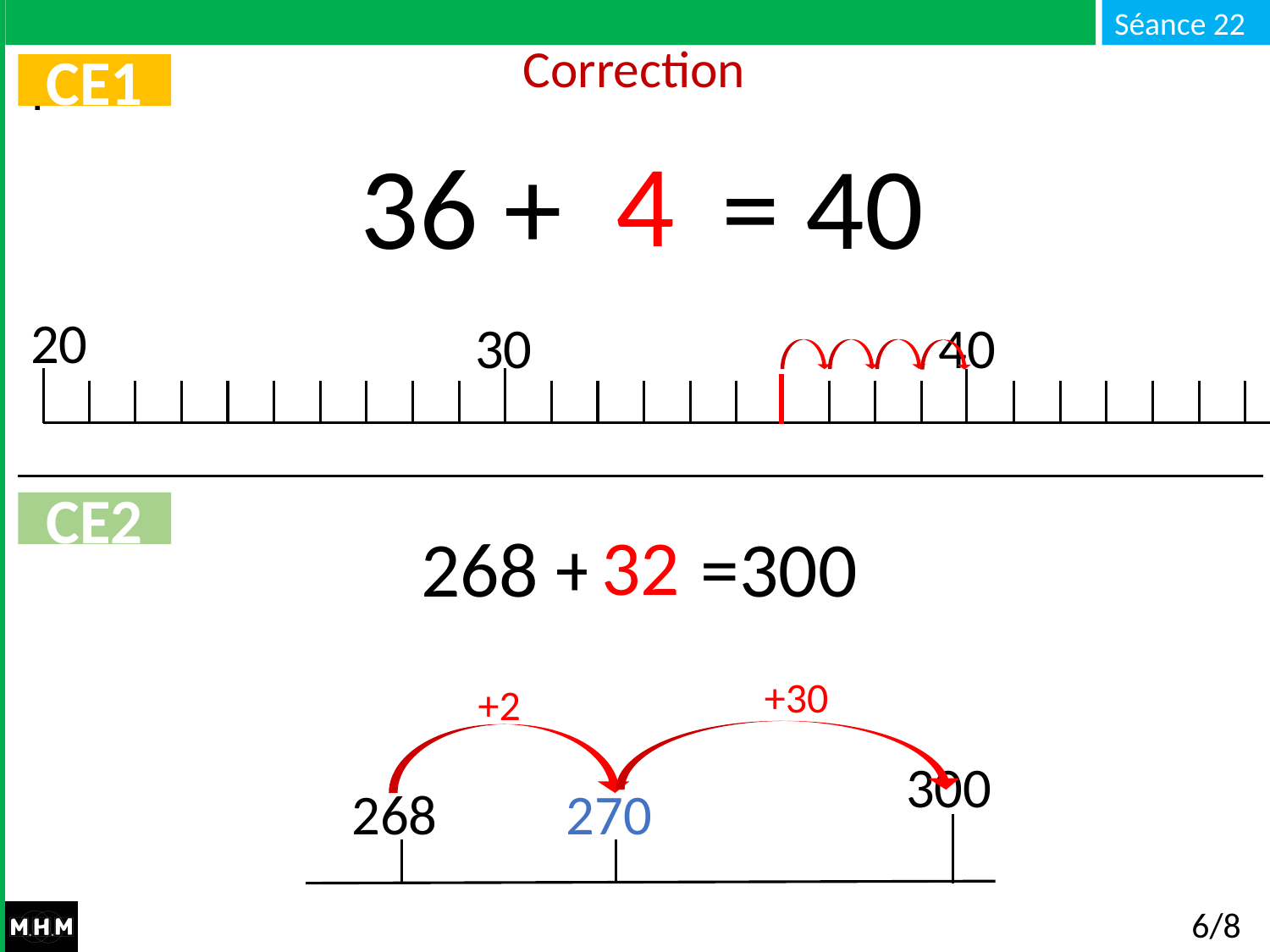

Correction
CE1
4
 36 + …  = 40
20
40
30

CE2
32
 268 + …  =300
+30
+2

300
268
270
6/8